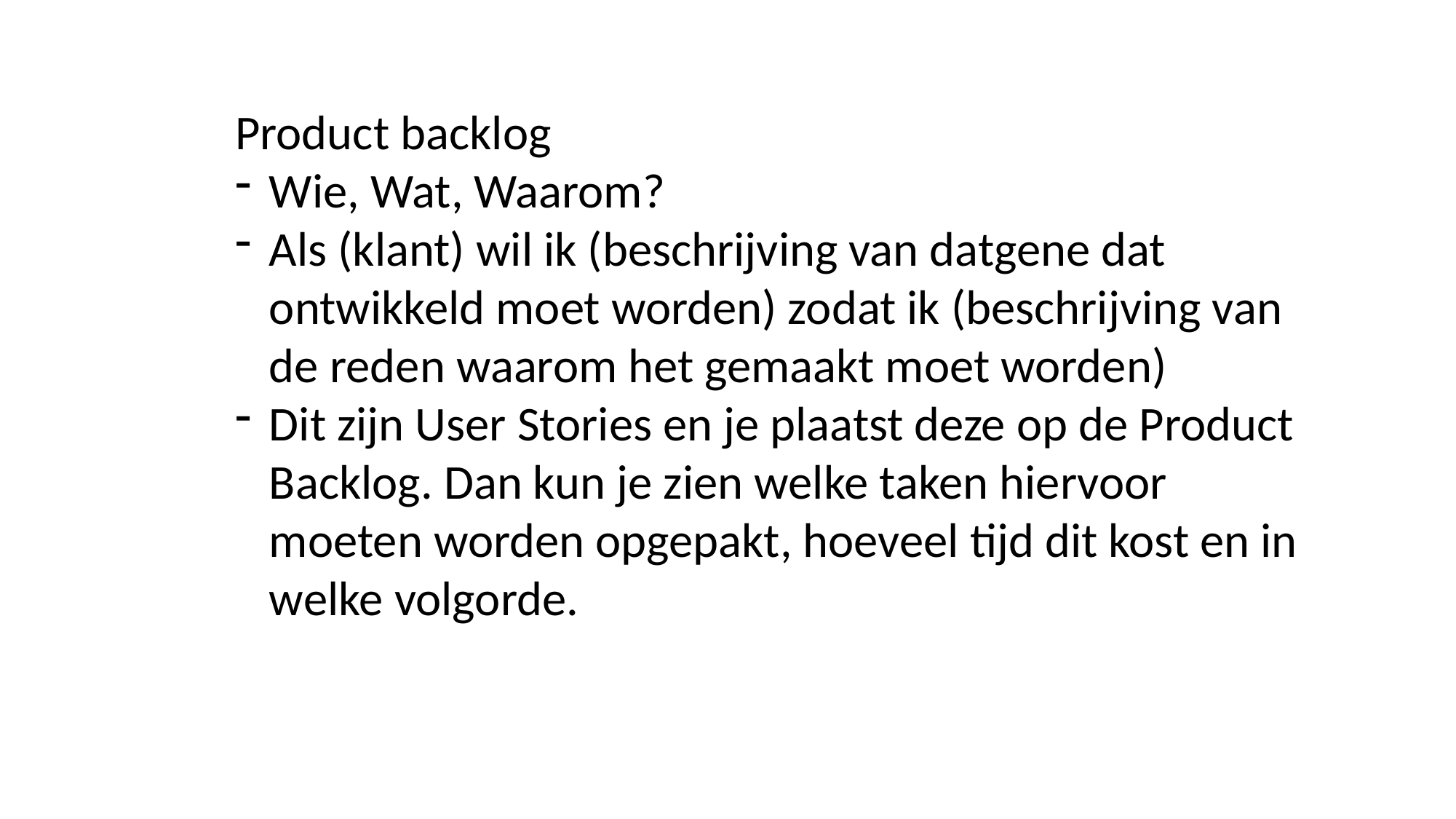

Product backlog
Wie, Wat, Waarom?
Als (klant) wil ik (beschrijving van datgene dat ontwikkeld moet worden) zodat ik (beschrijving van de reden waarom het gemaakt moet worden)
Dit zijn User Stories en je plaatst deze op de Product Backlog. Dan kun je zien welke taken hiervoor moeten worden opgepakt, hoeveel tijd dit kost en in welke volgorde.